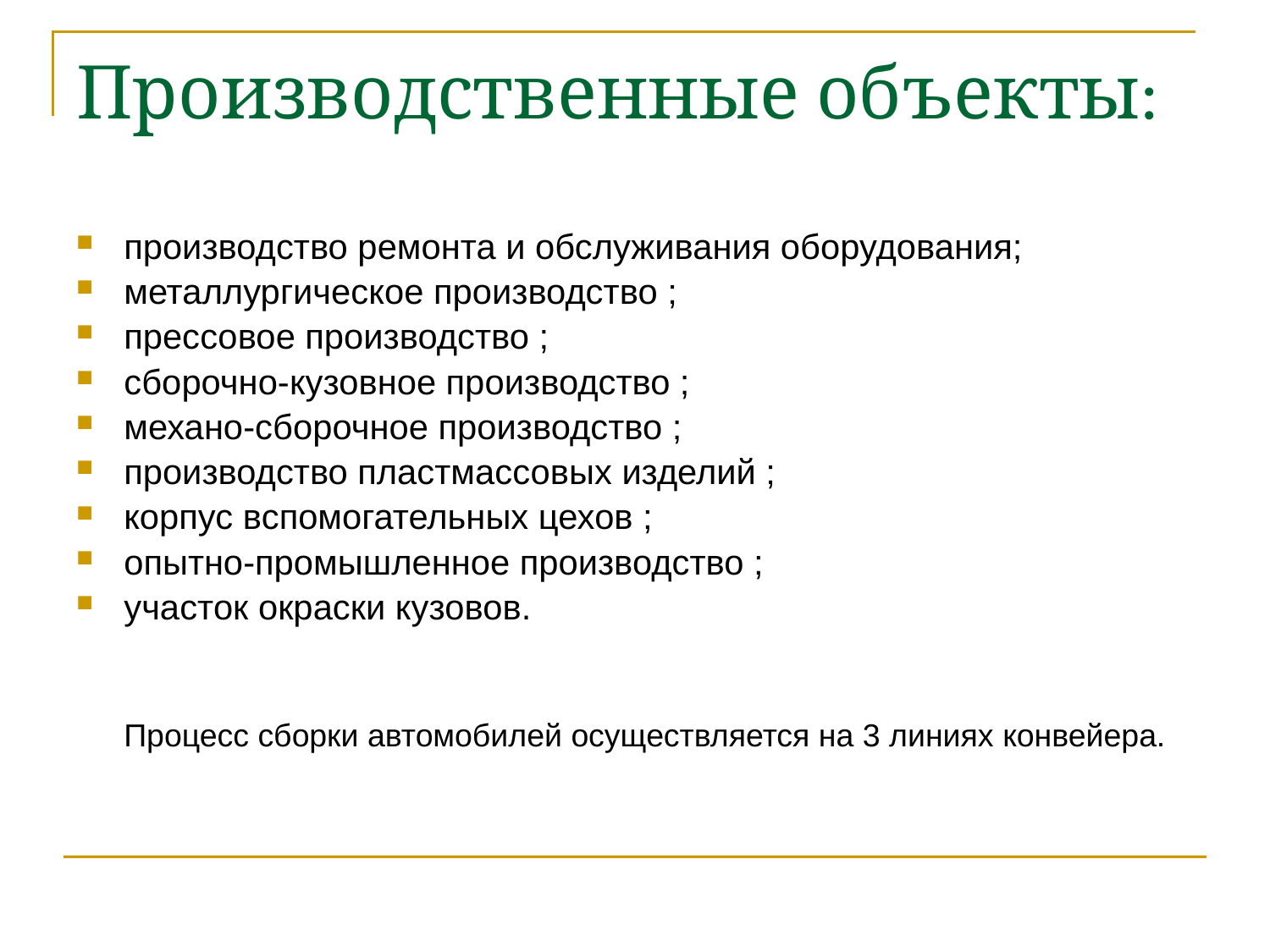

# Производственные объекты:
производство ремонта и обслуживания оборудования;
металлургическое производство ;
прессовое производство ;
сборочно-кузовное производство ;
механо-сборочное производство ;
производство пластмассовых изделий ;
корпус вспомогательных цехов ;
опытно-промышленное производство ;
участок окраски кузовов.

     	Процесс сборки автомобилей осуществляется на 3 линиях конвейера.